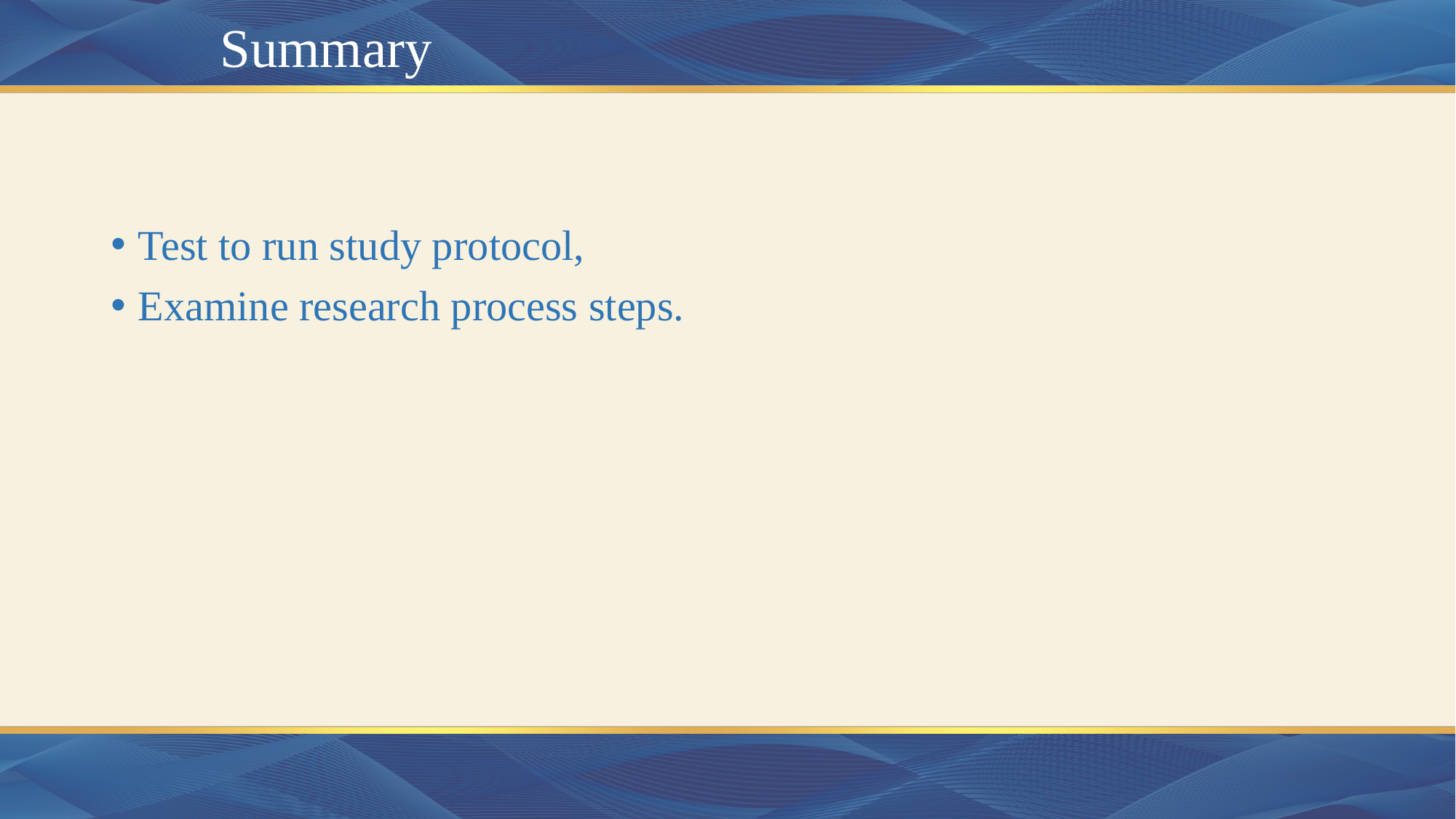

# Summary
Test to run study protocol,
Examine research process steps.